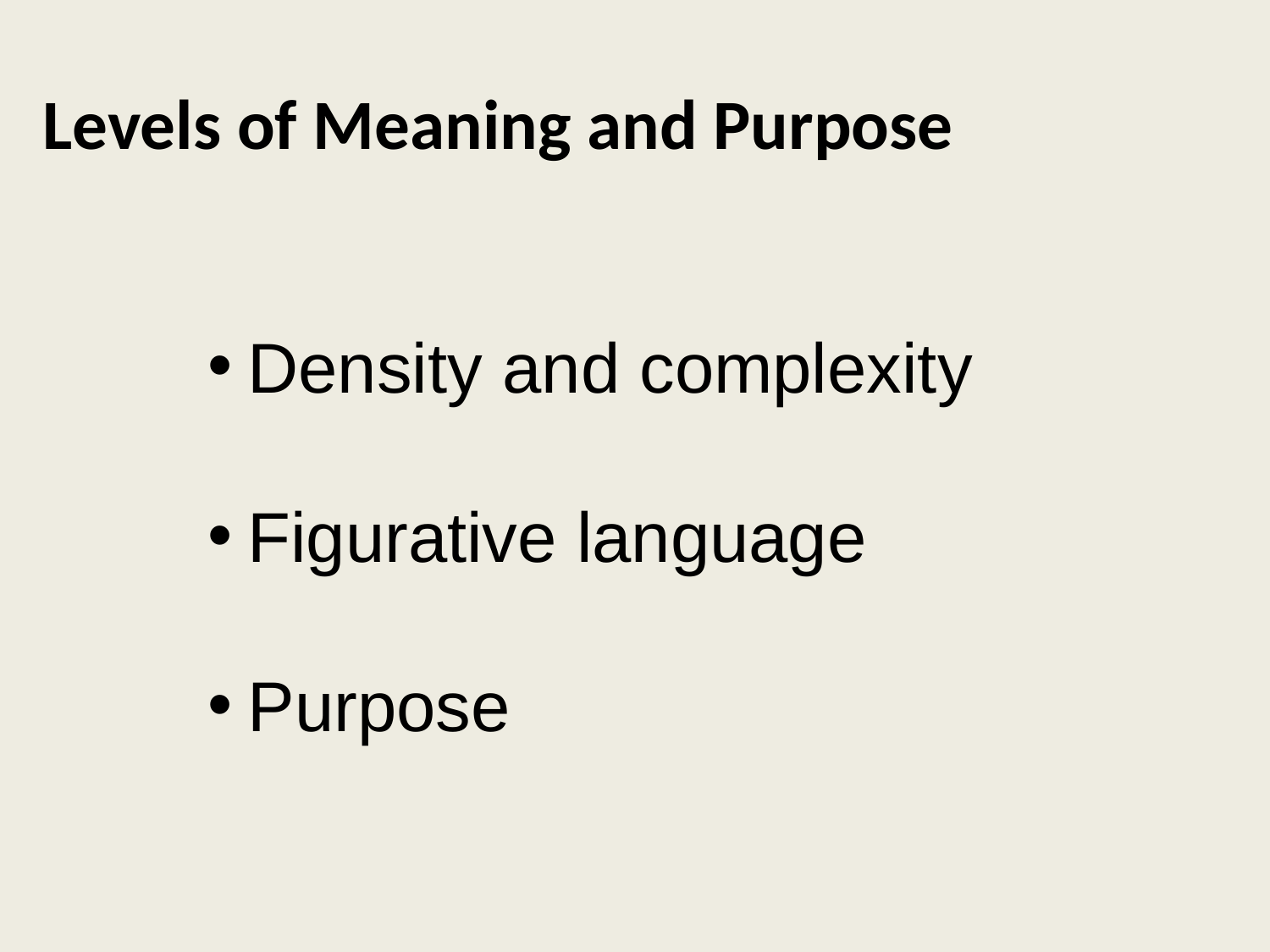

Levels of Meaning and Purpose
Density and complexity

Figurative language

Purpose